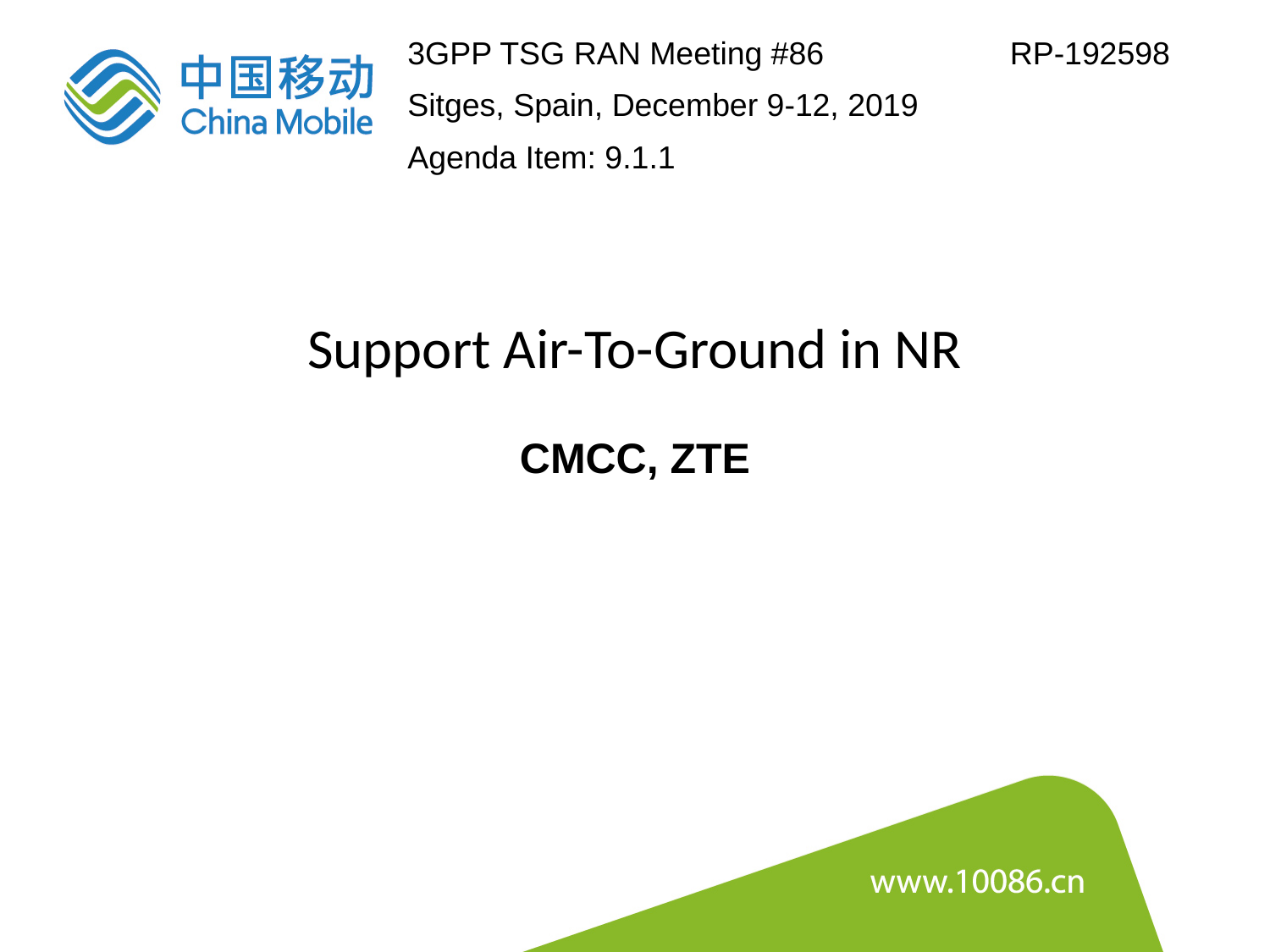

3GPP TSG RAN Meeting #86                     RP-192598
Sitges, Spain, December 9-12, 2019
Agenda Item: 9.1.1
Support Air-To-Ground in NR

CMCC, ZTE